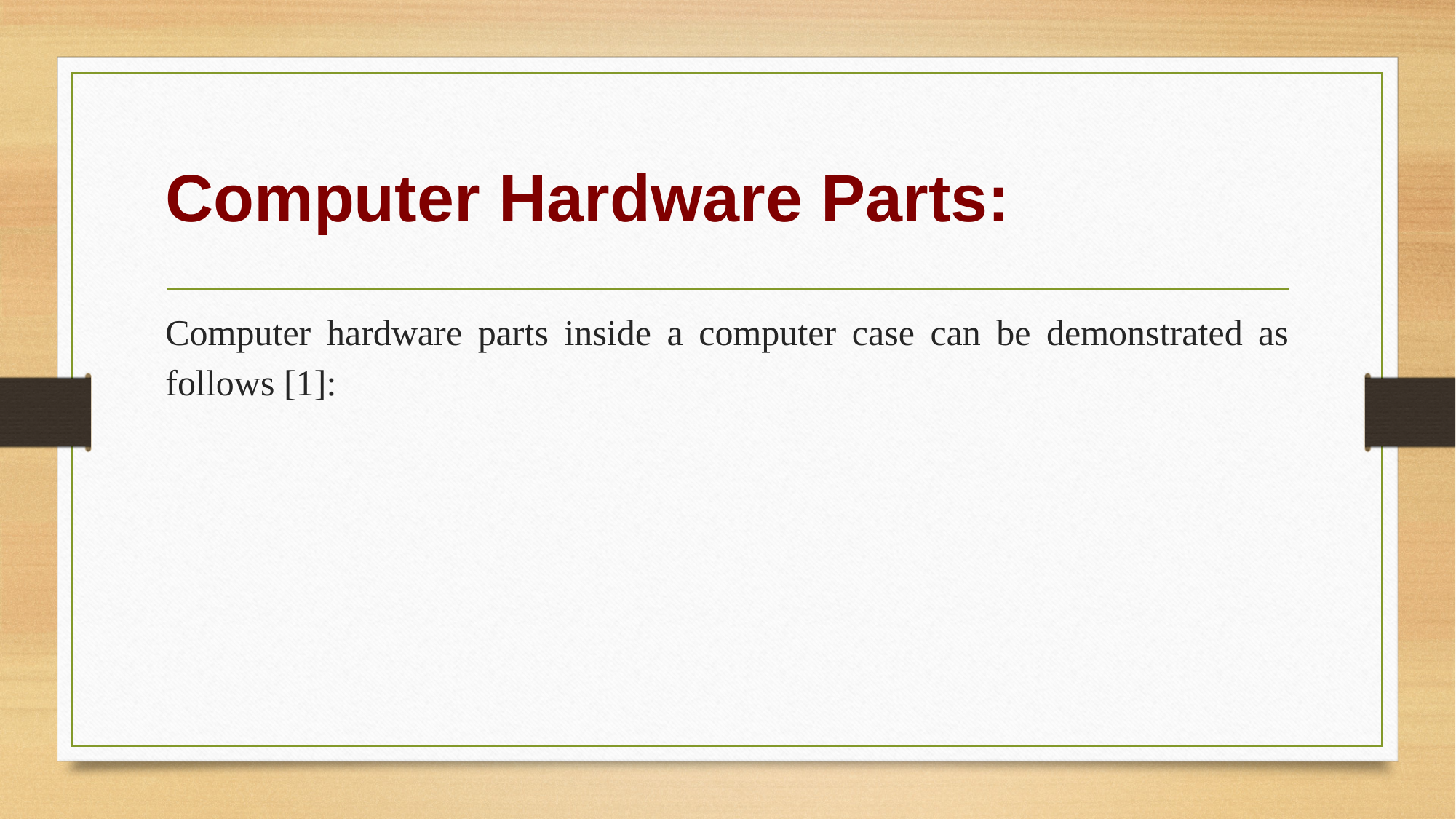

# Computer Hardware Parts:
Computer hardware parts inside a computer case can be demonstrated as follows [1]: